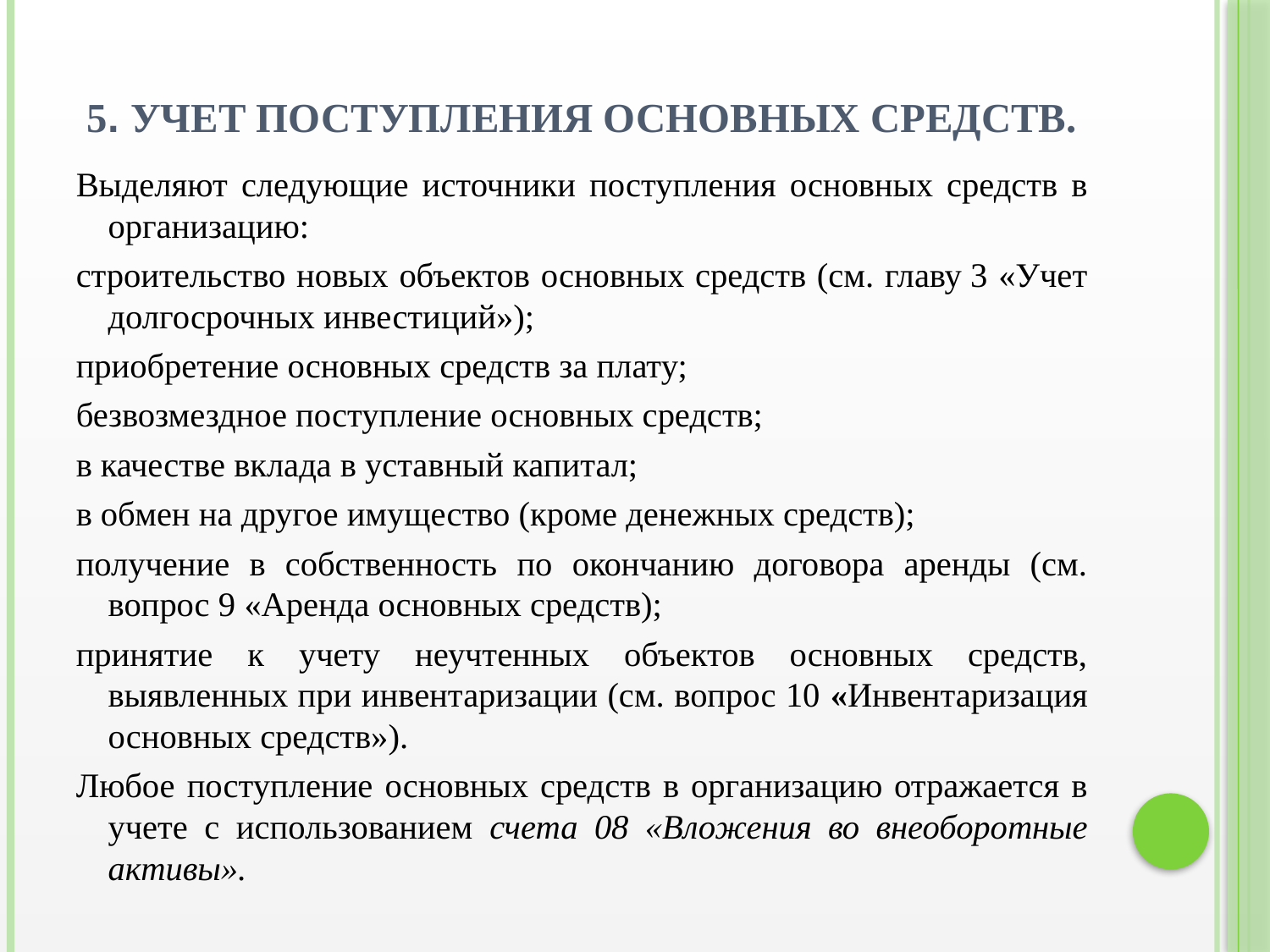

# 5. Учет поступления основных средств.
Выделяют следующие источники поступления основных средств в организацию:
строительство новых объектов основных средств (см. главу 3 «Учет долгосрочных инвестиций»);
приобретение основных средств за плату;
безвозмездное поступление основных средств;
в качестве вклада в уставный капитал;
в обмен на другое имущество (кроме денежных средств);
получение в собственность по окончанию договора аренды (см. вопрос 9 «Аренда основных средств);
принятие к учету неучтенных объектов основных средств, выявленных при инвентаризации (см. вопрос 10 «Инвентаризация основных средств»).
Любое поступление основных средств в организацию отражается в учете с использованием счета 08 «Вложения во внеоборотные активы».